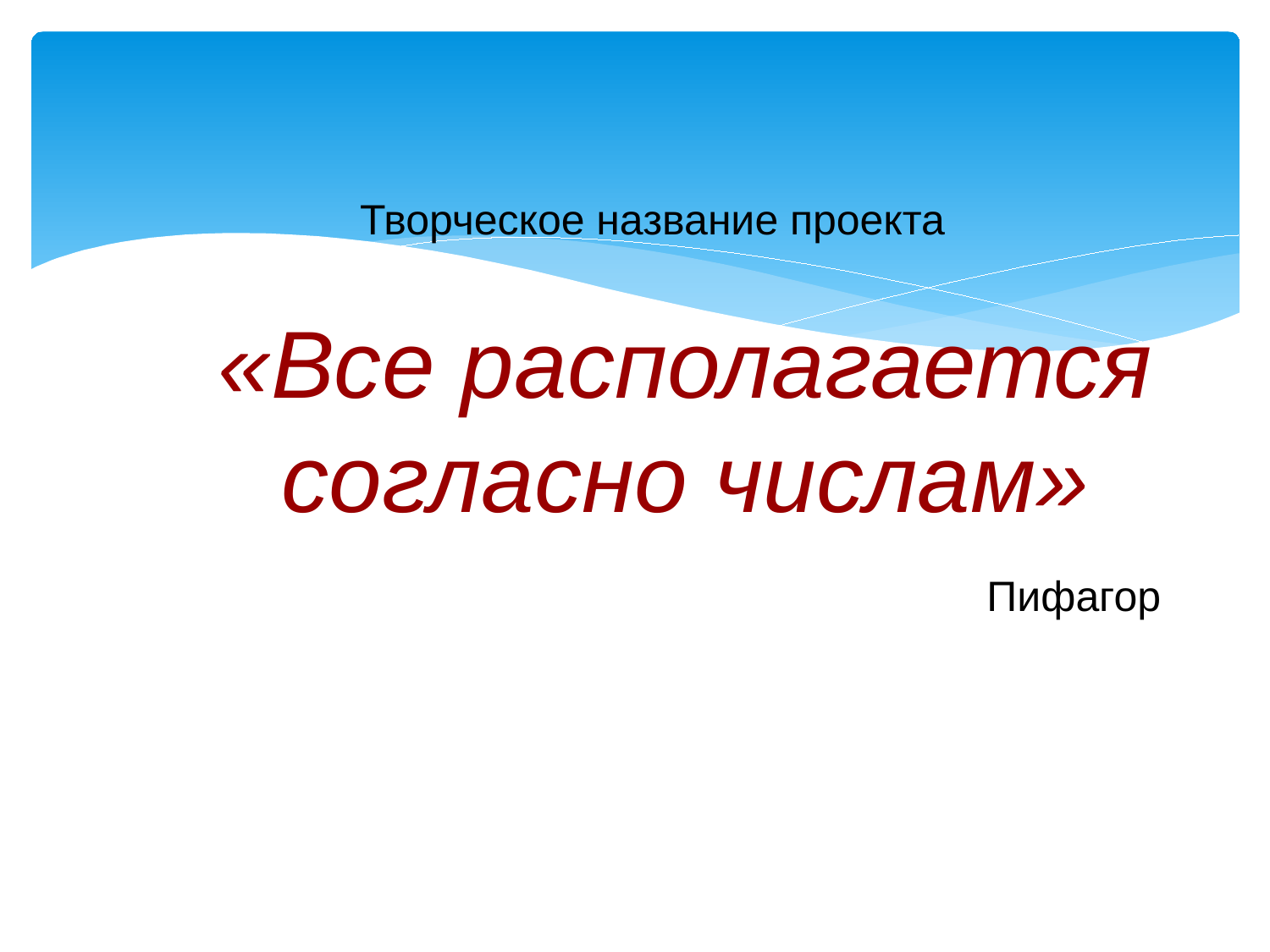

Творческое название проекта
«Все располагается согласно числам»

Пифагор